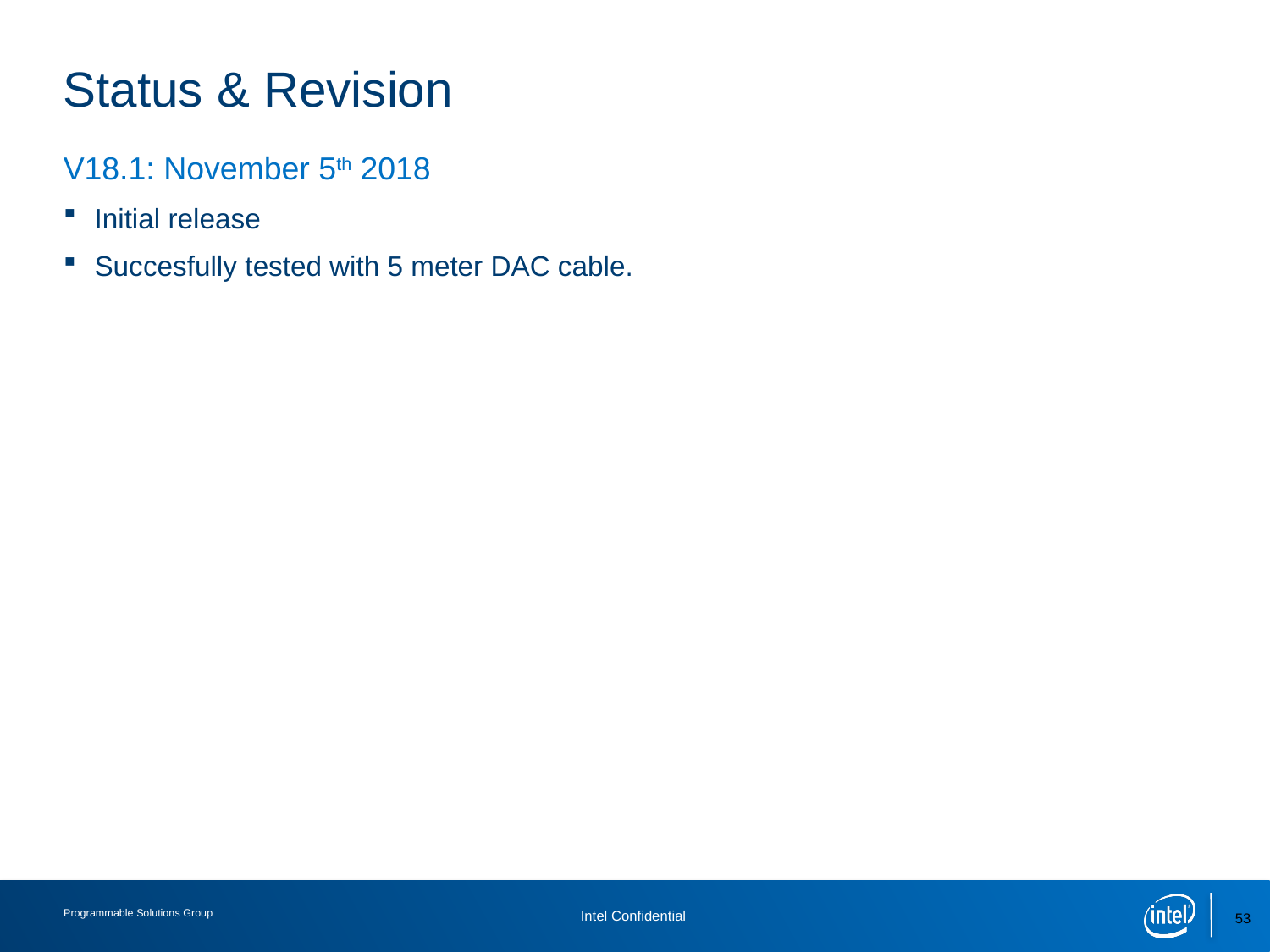

# Status & Revision
V18.1: November 5th 2018
Initial release
Succesfully tested with 5 meter DAC cable.
53